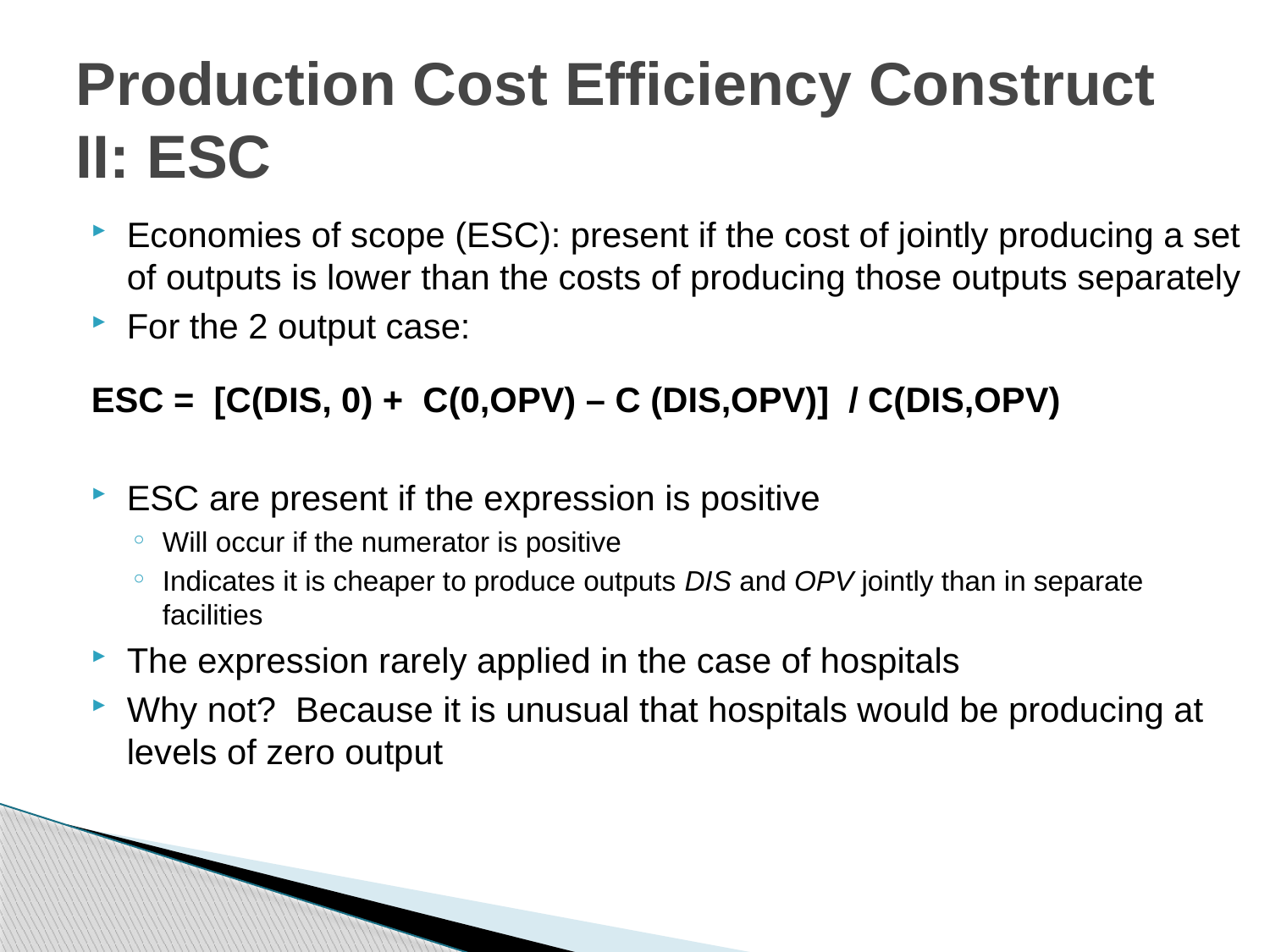

# Production Cost Efficiency Construct II: ESC
Economies of scope (ESC): present if the cost of jointly producing a set of outputs is lower than the costs of producing those outputs separately
For the 2 output case:

ESC =  [C(DIS, 0) +  C(0,OPV) – C (DIS,OPV)]  / C(DIS,OPV)

ESC are present if the expression is positive
Will occur if the numerator is positive
Indicates it is cheaper to produce outputs DIS and OPV jointly than in separate facilities
The expression rarely applied in the case of hospitals
Why not?  Because it is unusual that hospitals would be producing at levels of zero output